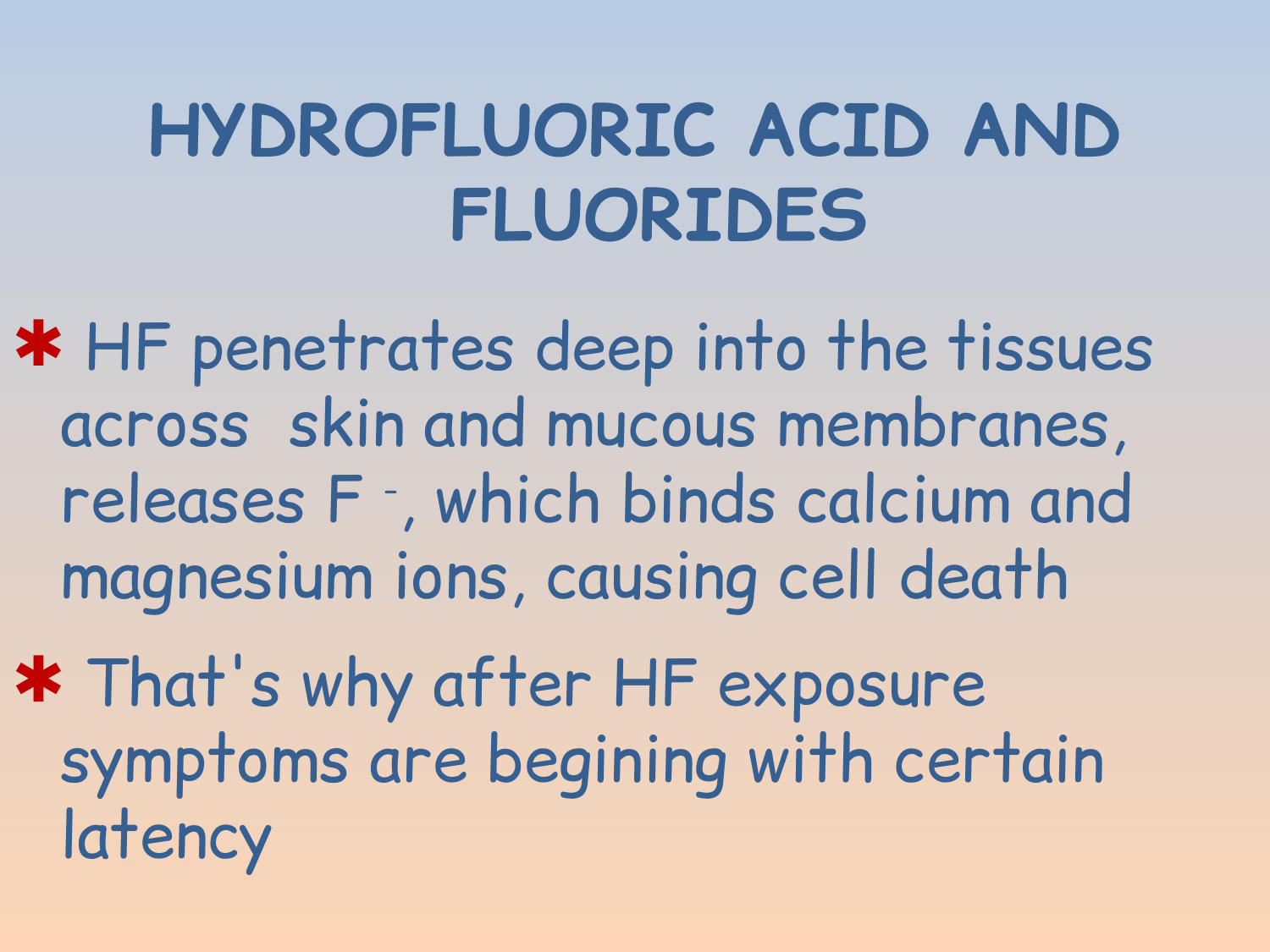

HYDROFLUORIC ACID AND FLUORIDES

 HF penetrates deep into the tissues across  skin and mucous membranes, releases F -, which binds calcium and magnesium ions, causing cell death
 That's why after HF exposure symptoms are begining with certain latency

#